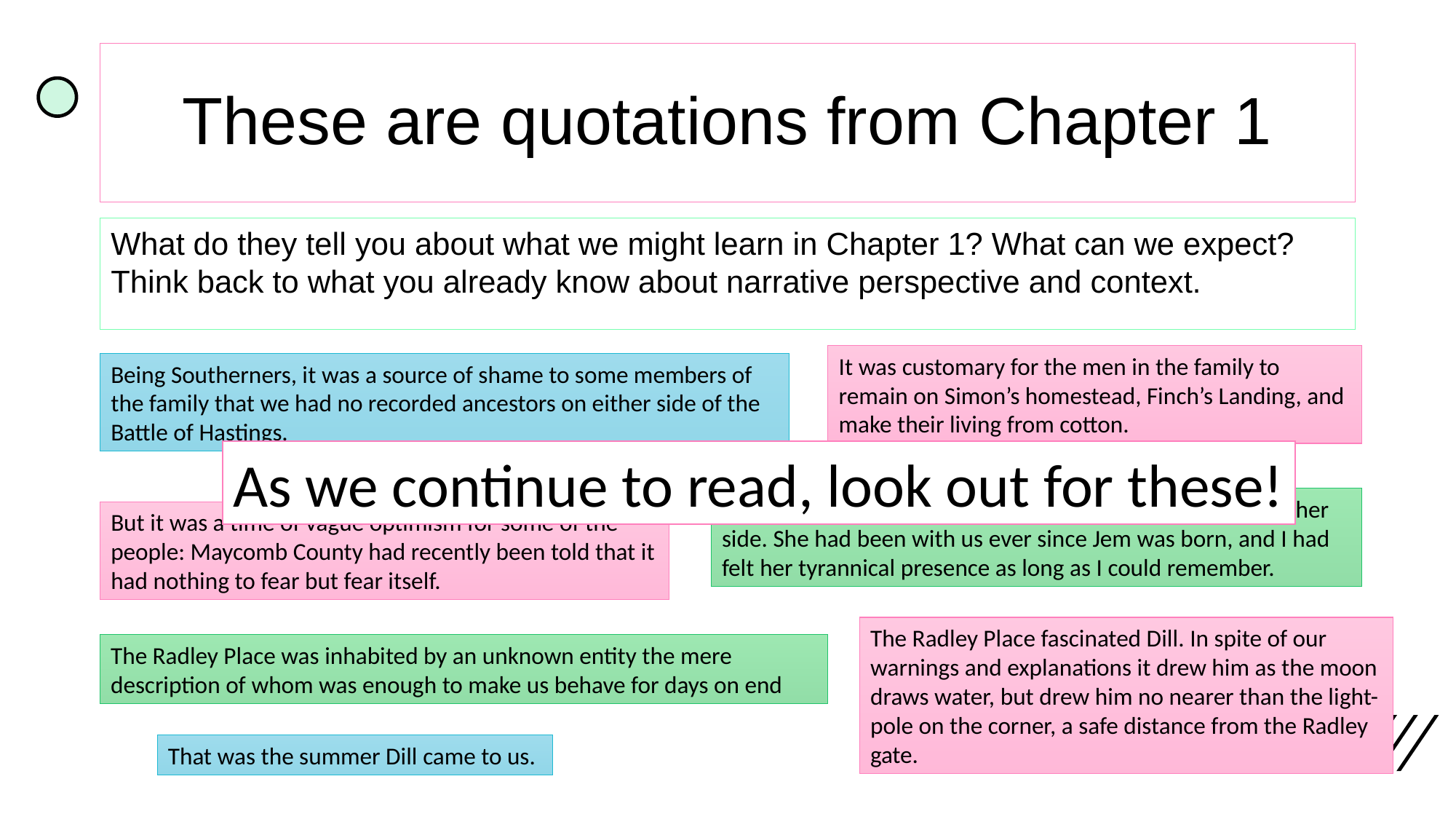

# These are quotations from Chapter 1
What do they tell you about what we might learn in Chapter 1? What can we expect? Think back to what you already know about narrative perspective and context.
It was customary for the men in the family to remain on Simon’s homestead, Finch’s Landing, and make their living from cotton.
Being Southerners, it was a source of shame to some members of the family that we had no recorded ancestors on either side of the
Battle of Hastings.
As we continue to read, look out for these!
Calpurnia always won, mainly because Atticus always took her side. She had been with us ever since Jem was born, and I had felt her tyrannical presence as long as I could remember.
But it was a time of vague optimism for some of the people: Maycomb County had recently been told that it had nothing to fear but fear itself.
The Radley Place fascinated Dill. In spite of our warnings and explanations it drew him as the moon draws water, but drew him no nearer than the light-pole on the corner, a safe distance from the Radley gate.
The Radley Place was inhabited by an unknown entity the mere description of whom was enough to make us behave for days on end
That was the summer Dill came to us.